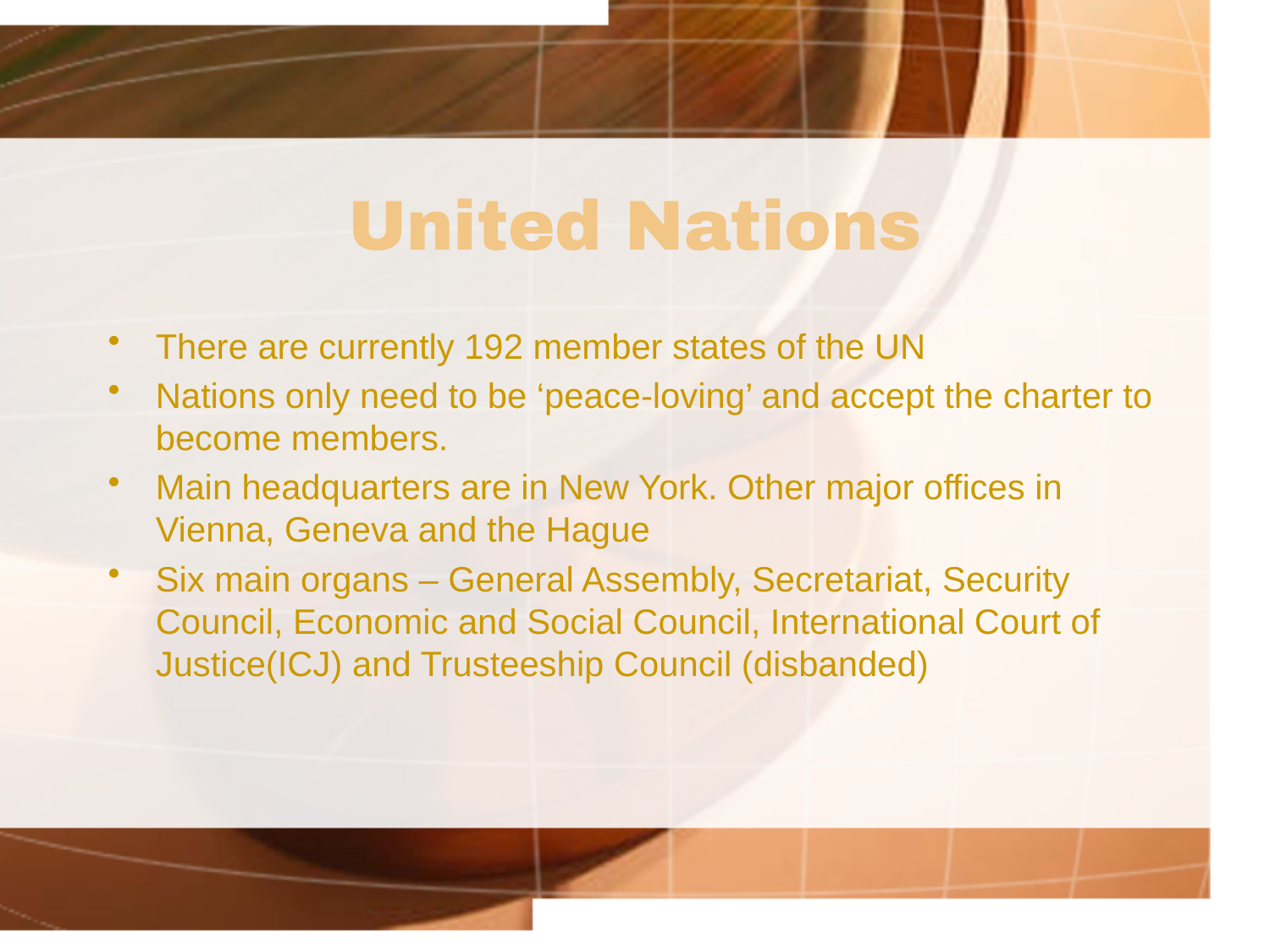

# United Nations
There are currently 192 member states of the UN
Nations only need to be ‘peace-loving’ and accept the charter to become members.
Main headquarters are in New York. Other major offices in Vienna, Geneva and the Hague
Six main organs – General Assembly, Secretariat, Security Council, Economic and Social Council, International Court of Justice(ICJ) and Trusteeship Council (disbanded)